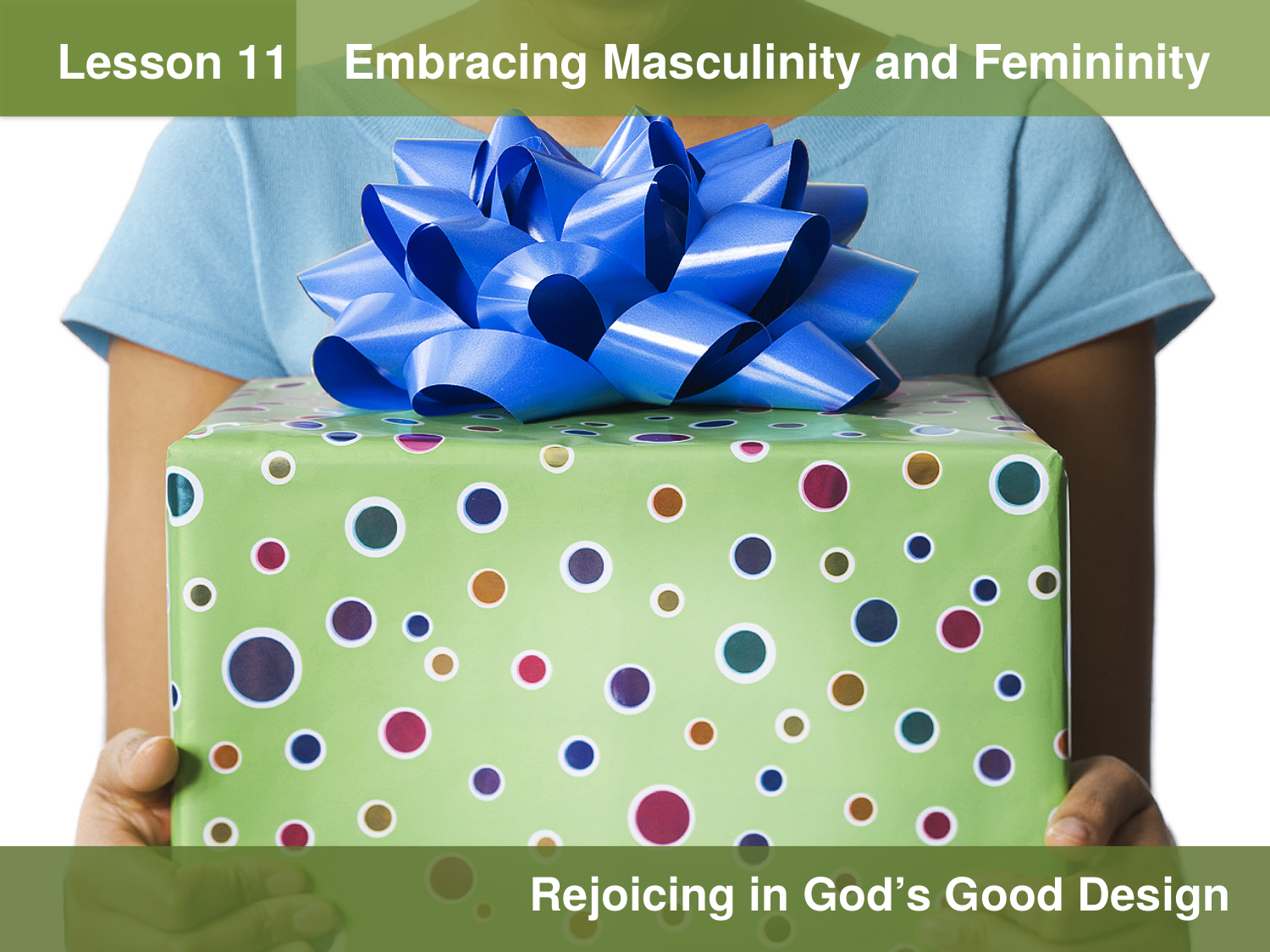

Lesson 11    Embracing Masculinity and Femininity
Rejoicing in God’s Good Design